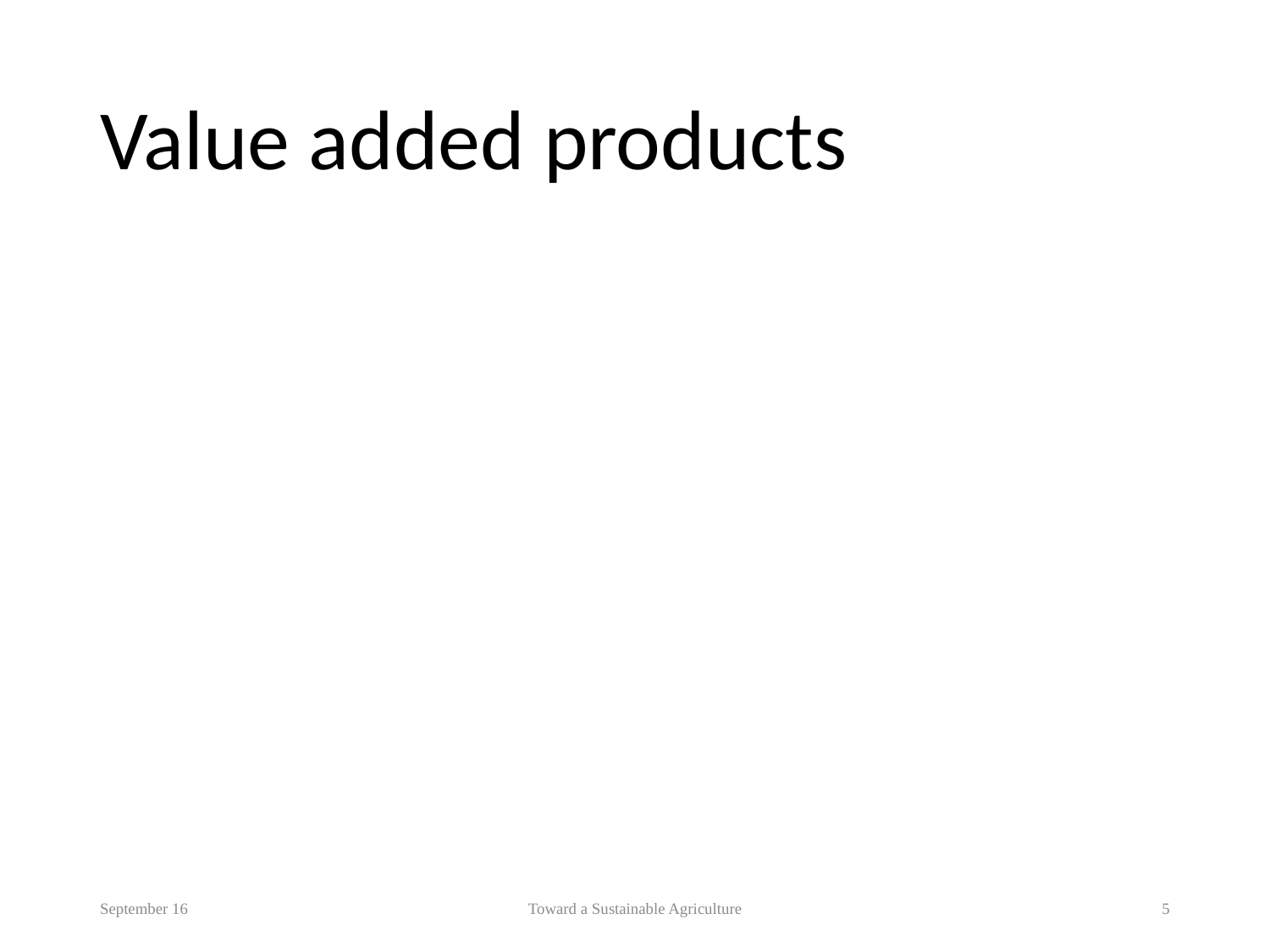

# Value added products

September 16
Toward a Sustainable Agriculture
5